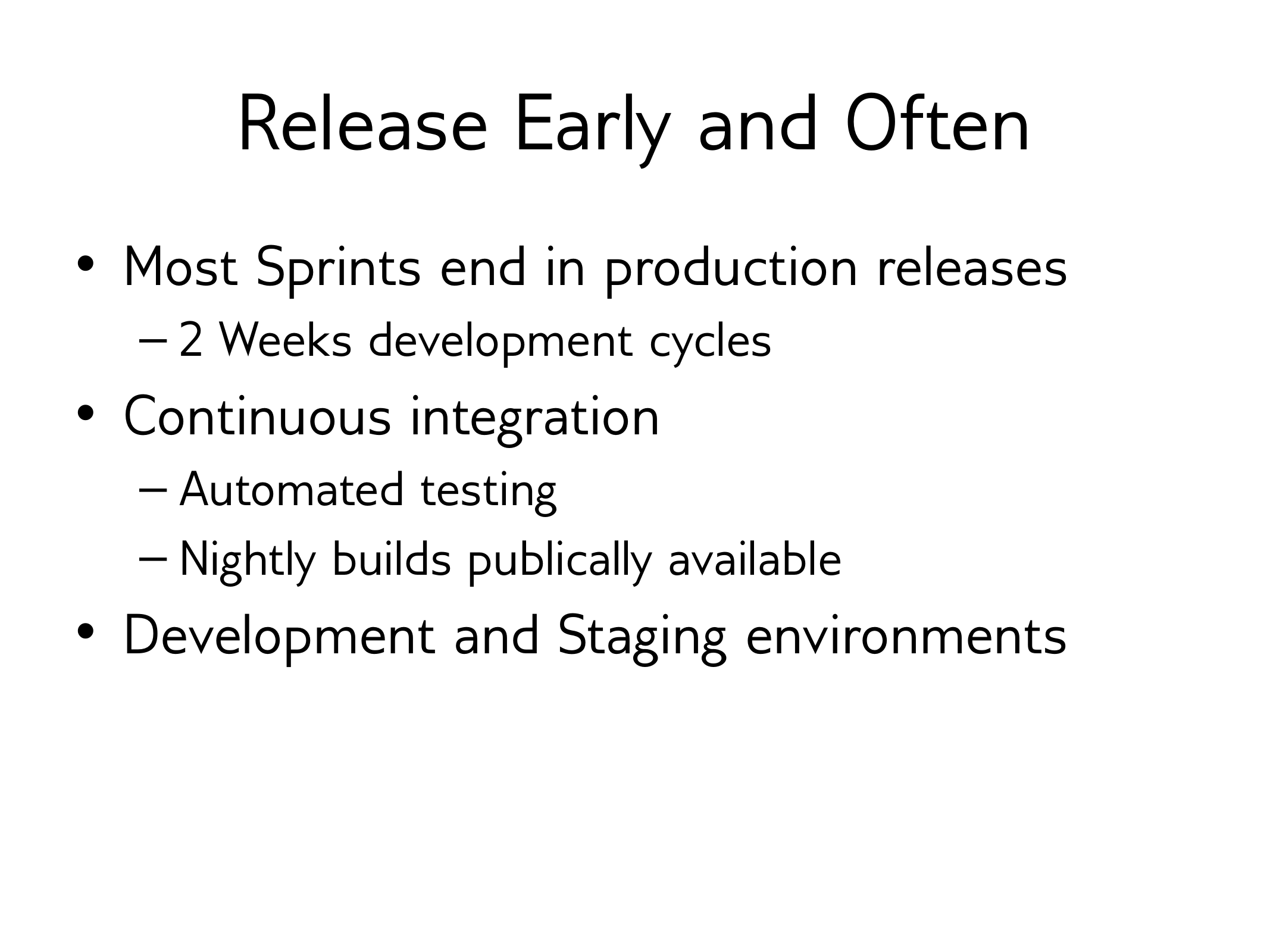

# Release Early and Often
Most Sprints end in production releases
2 Weeks development cycles
Continuous integration
Automated testing
Nightly builds publically available
Development and Staging environments